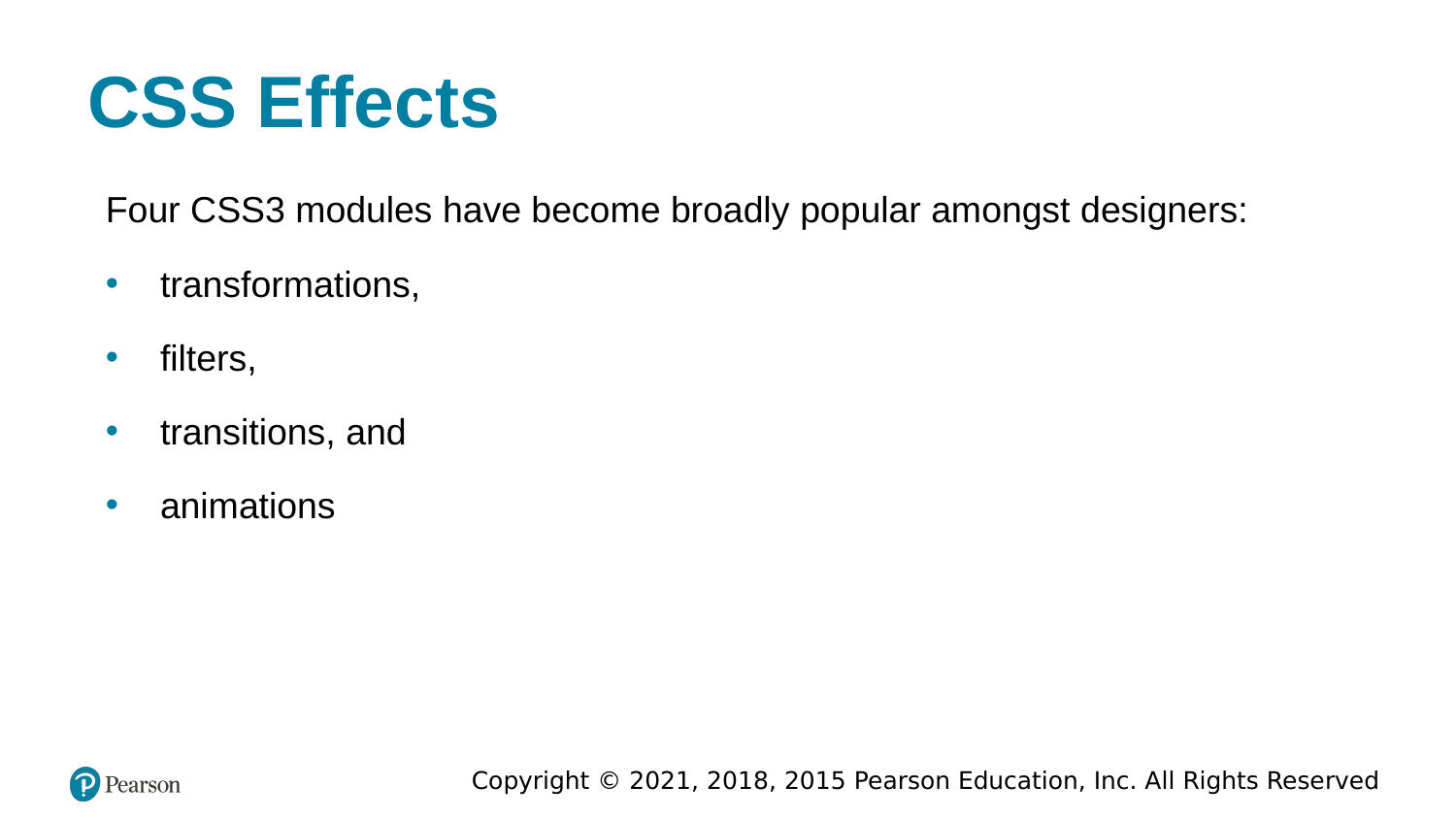

# CSS Effects
Four CSS3 modules have become broadly popular amongst designers:
transformations,
filters,
transitions, and
animations